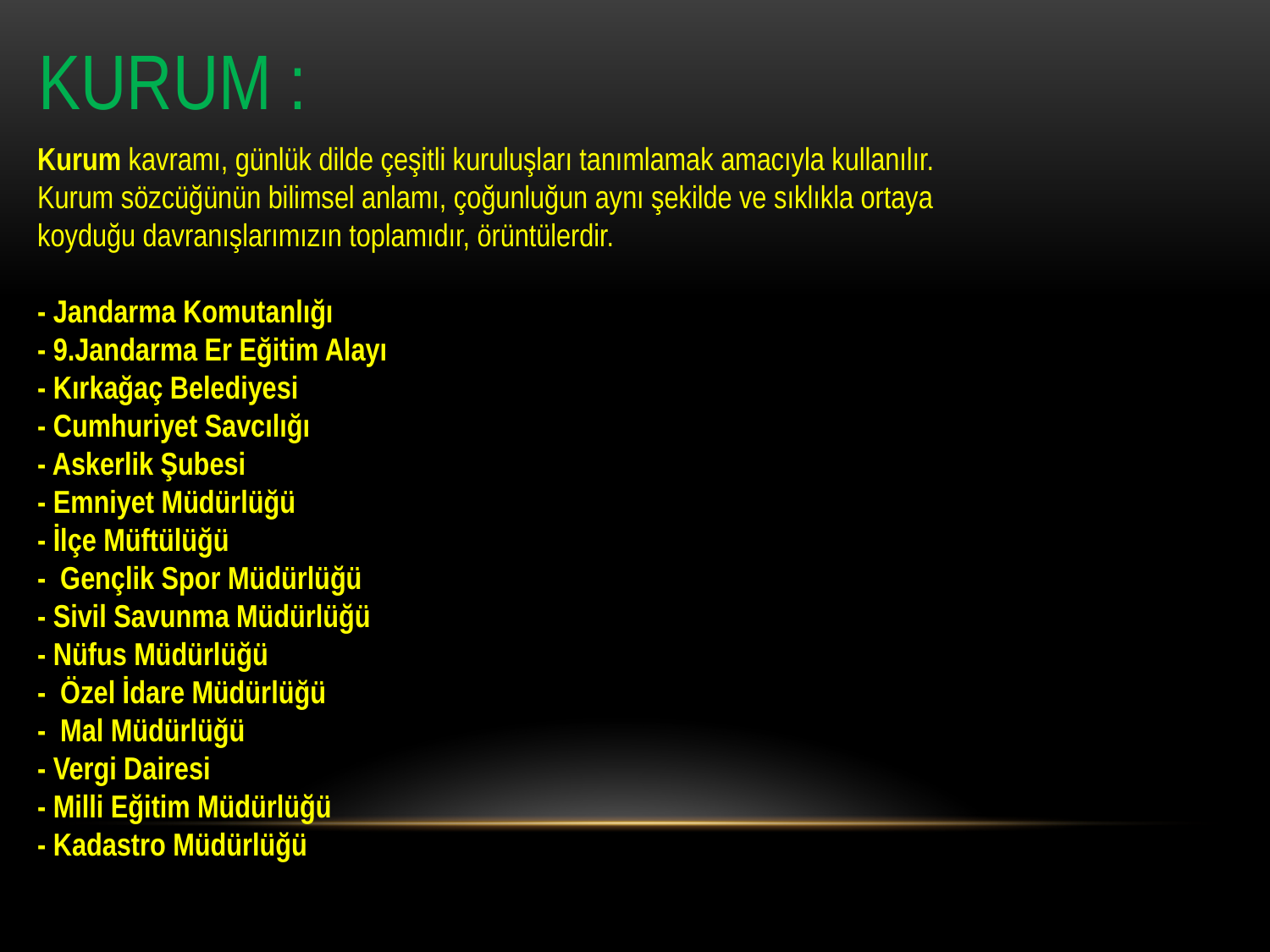

KURUM :
Kurum kavramı, günlük dilde çeşitli kuruluşları tanımlamak amacıyla kullanılır. Kurum sözcüğünün bilimsel anlamı, çoğunluğun aynı şekilde ve sıklıkla ortaya koyduğu davranışlarımızın toplamıdır, örüntülerdir.

- Jandarma Komutanlığı
- 9.Jandarma Er Eğitim Alayı
- Kırkağaç Belediyesi
- Cumhuriyet Savcılığı
- Askerlik Şubesi
- Emniyet Müdürlüğü
- İlçe Müftülüğü
-  Gençlik Spor Müdürlüğü
- Sivil Savunma Müdürlüğü
- Nüfus Müdürlüğü
-  Özel İdare Müdürlüğü
-  Mal Müdürlüğü
- Vergi Dairesi
- Milli Eğitim Müdürlüğü
- Kadastro Müdürlüğü